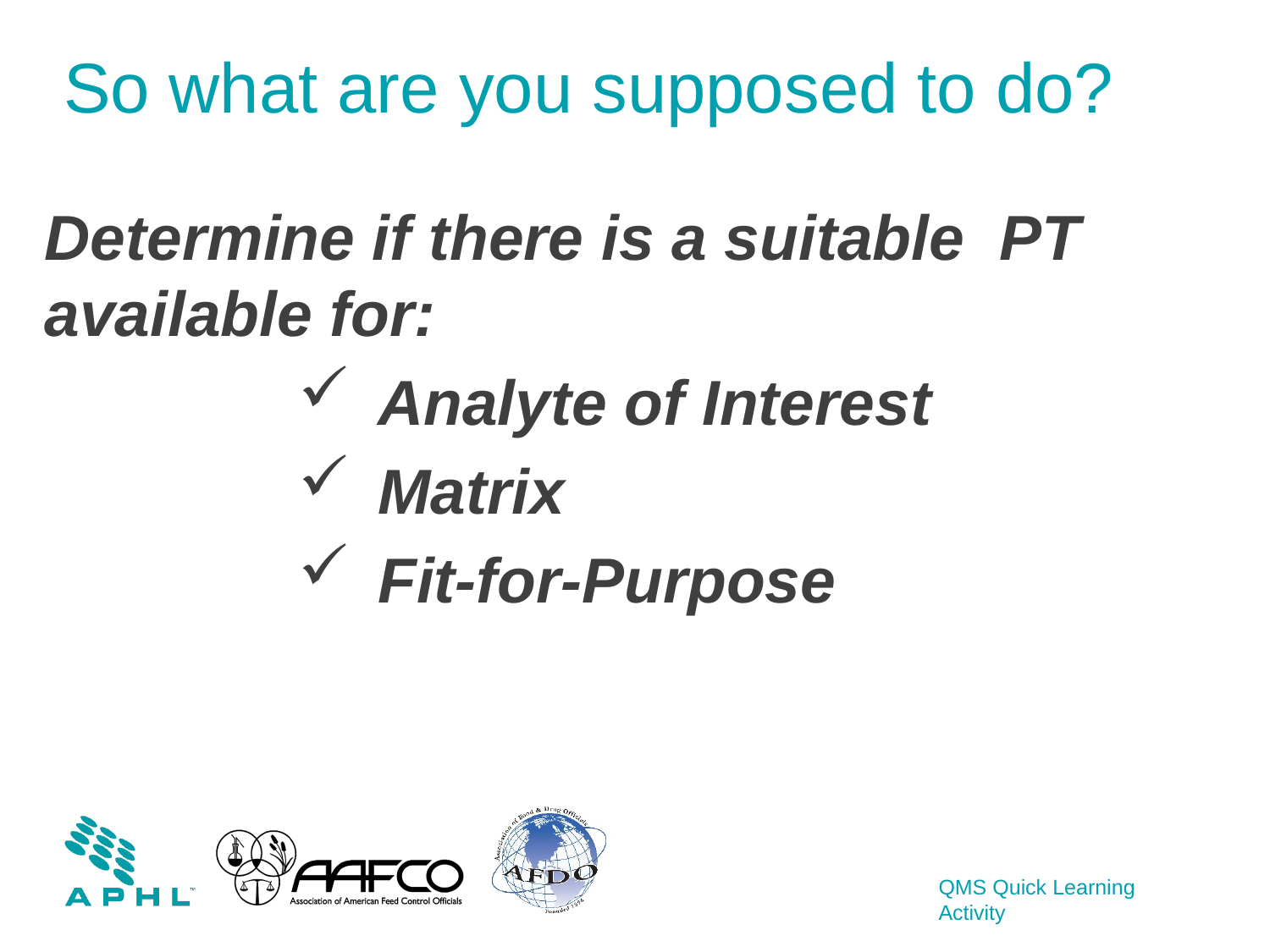

# So what are you supposed to do?
Determine if there is a suitable  PT available for:
Analyte of Interest
Matrix
Fit-for-Purpose